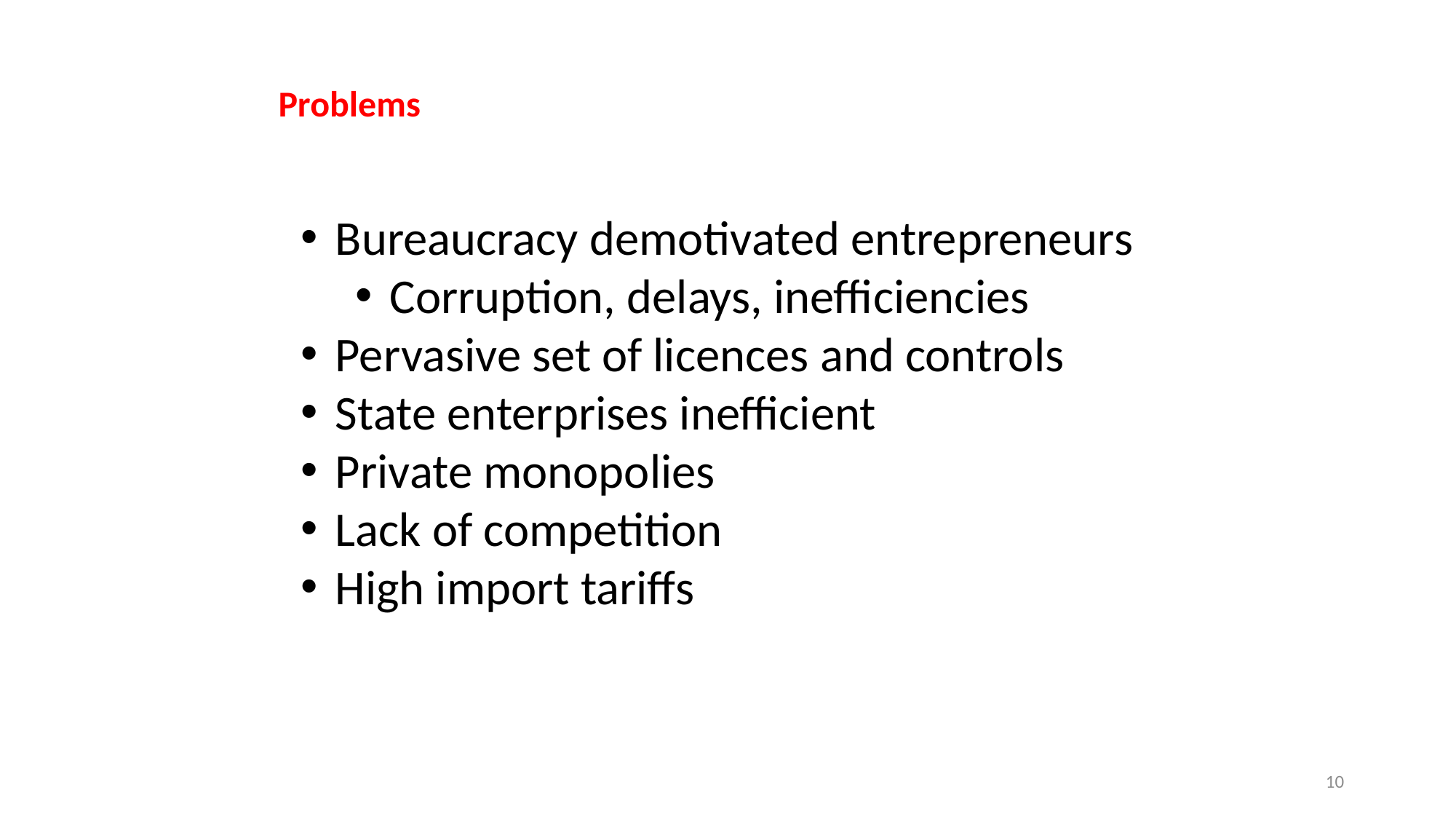

Problems
Bureaucracy demotivated entrepreneurs
Corruption, delays, inefficiencies
Pervasive set of licences and controls
State enterprises inefficient
Private monopolies
Lack of competition
High import tariffs

10